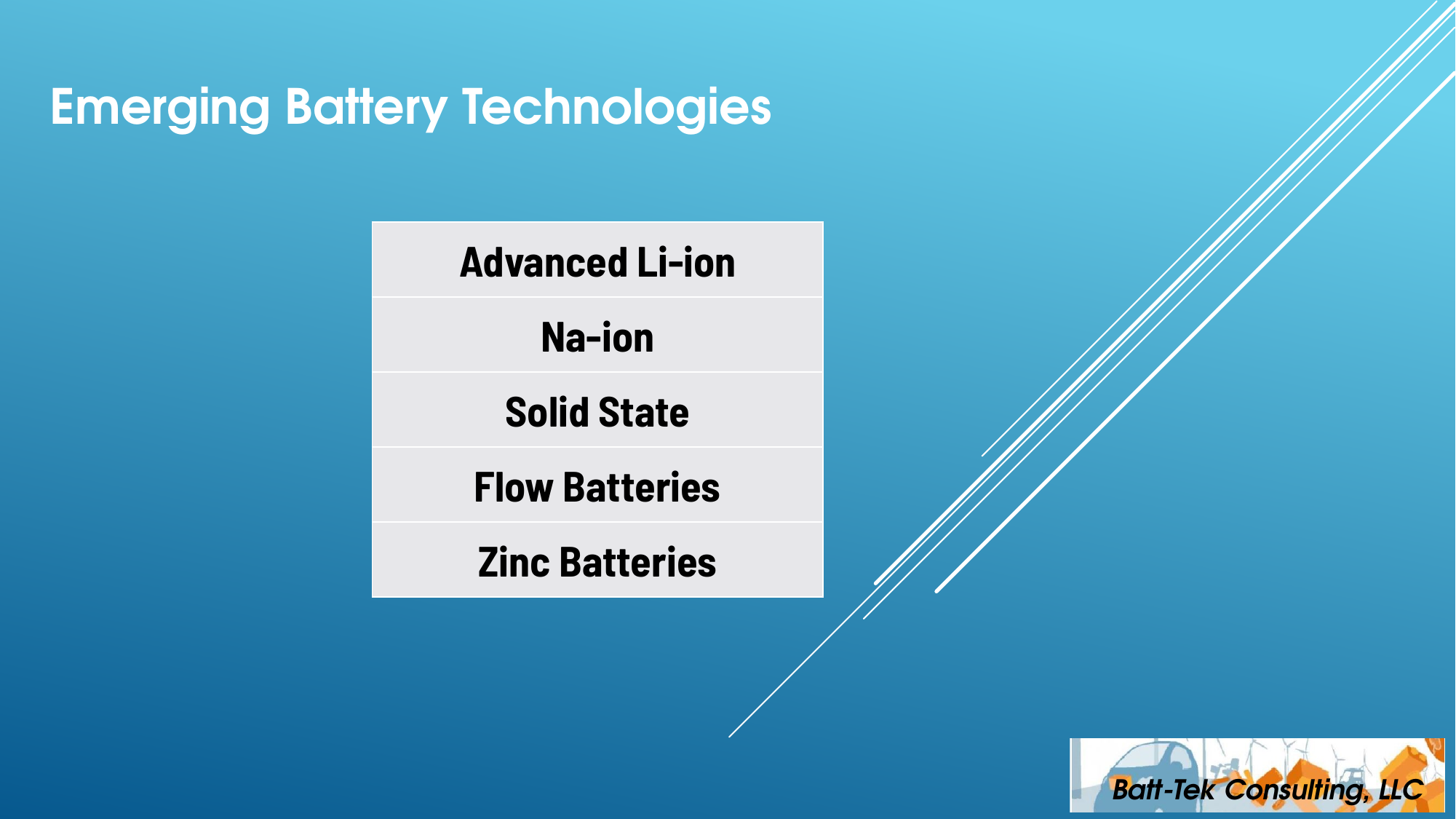

Emerging Battery Technologies
| Advanced Li-ion |
| --- |
| Na-ion |
| Solid State |
| Flow Batteries |
| Zinc Batteries |